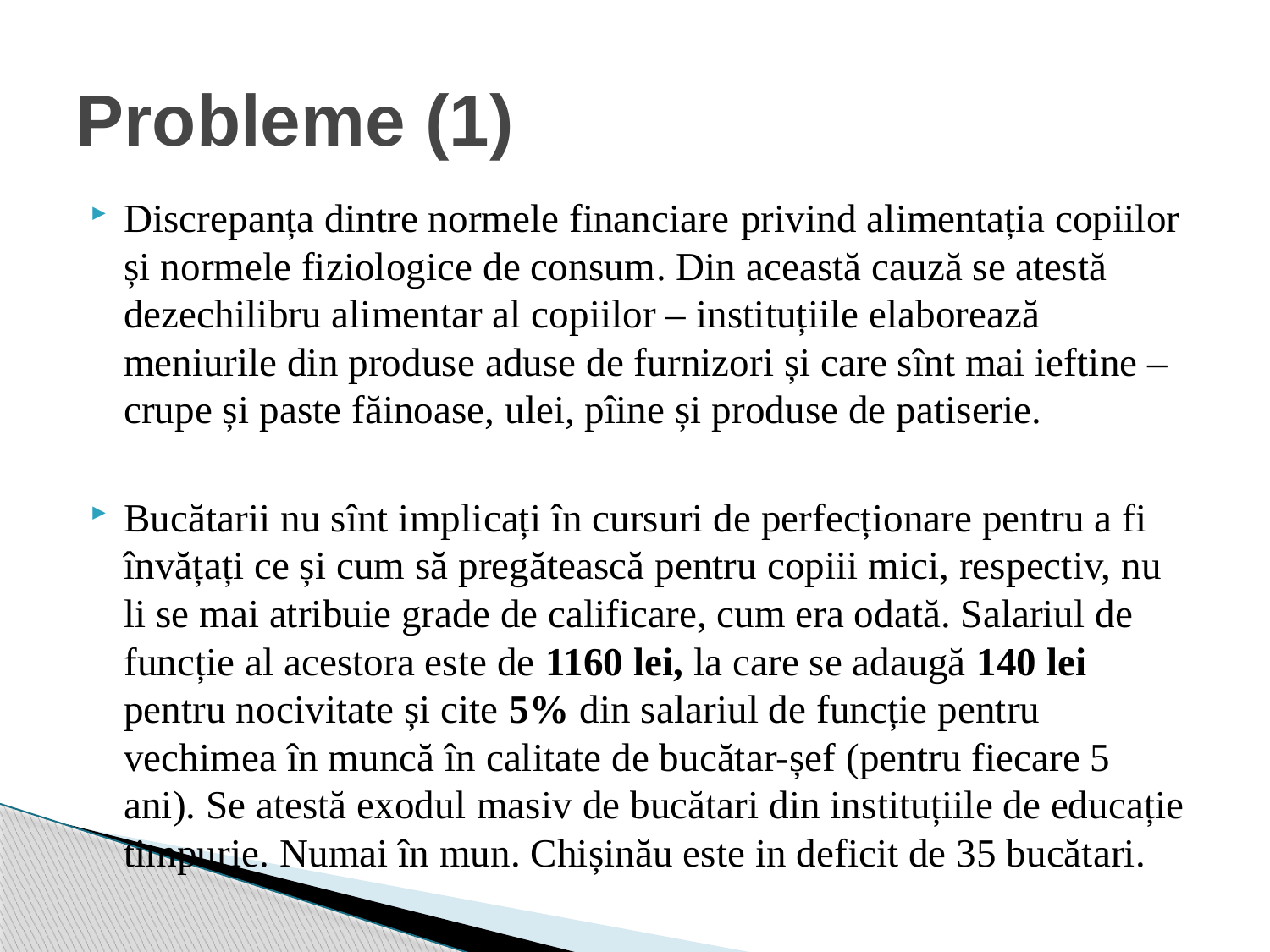

# Probleme (1)
Discrepanța dintre normele financiare privind alimentația copiilor și normele fiziologice de consum. Din această cauză se atestă dezechilibru alimentar al copiilor – instituțiile elaborează meniurile din produse aduse de furnizori și care sînt mai ieftine – crupe și paste făinoase, ulei, pîine și produse de patiserie.

Bucătarii nu sînt implicați în cursuri de perfecționare pentru a fi învățați ce și cum să pregătească pentru copiii mici, respectiv, nu li se mai atribuie grade de calificare, cum era odată. Salariul de funcție al acestora este de 1160 lei, la care se adaugă 140 lei pentru nocivitate și cite 5% din salariul de funcție pentru vechimea în muncă în calitate de bucătar-șef (pentru fiecare 5 ani). Se atestă exodul masiv de bucătari din instituțiile de educație timpurie. Numai în mun. Chișinău este in deficit de 35 bucătari.